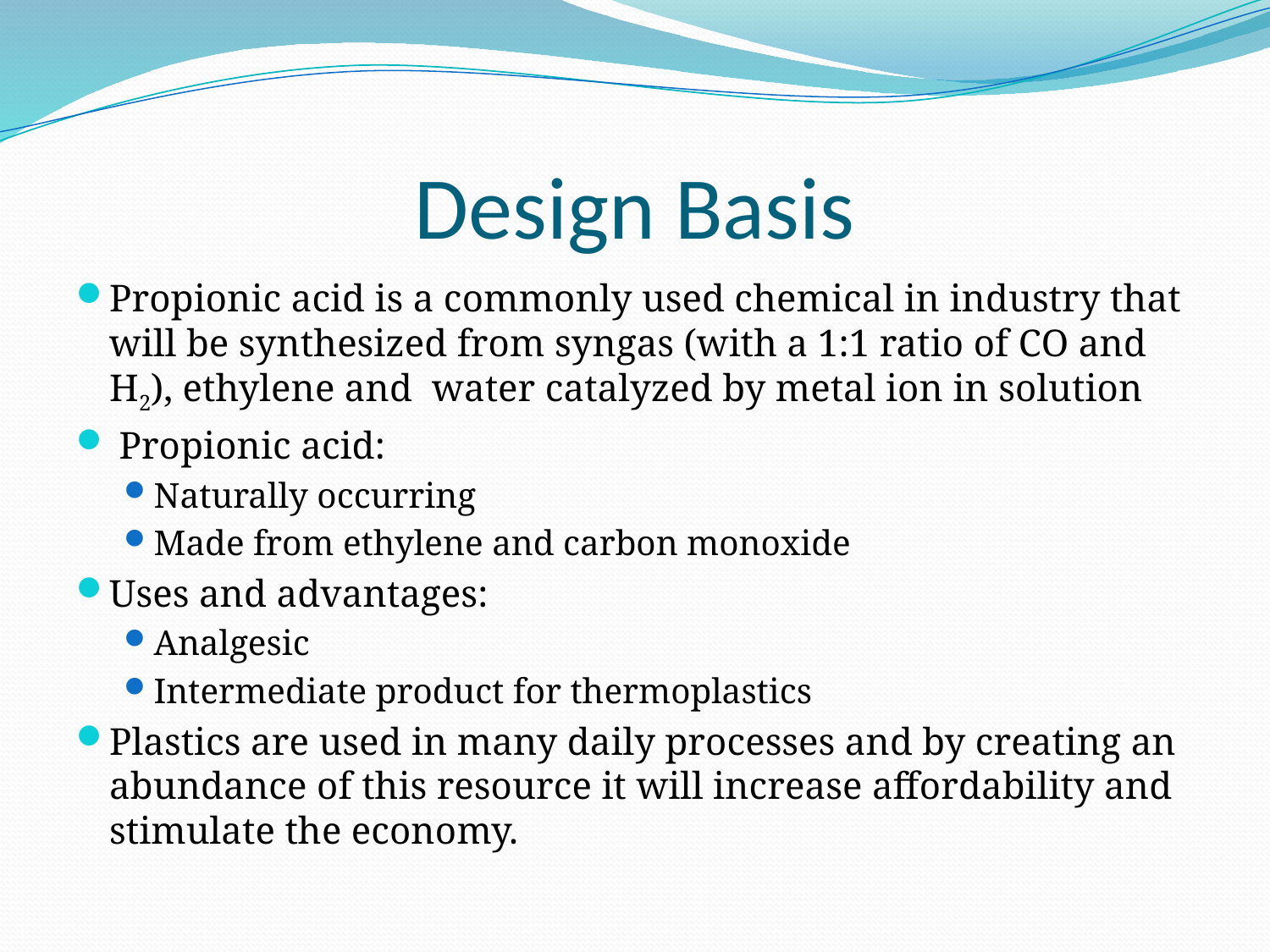

# Design Basis
Propionic acid is a commonly used chemical in industry that will be synthesized from syngas (with a 1:1 ratio of CO and H2), ethylene and  water catalyzed by metal ion in solution
 Propionic acid:
Naturally occurring
Made from ethylene and carbon monoxide
Uses and advantages:
Analgesic
Intermediate product for thermoplastics
Plastics are used in many daily processes and by creating an abundance of this resource it will increase affordability and stimulate the economy.